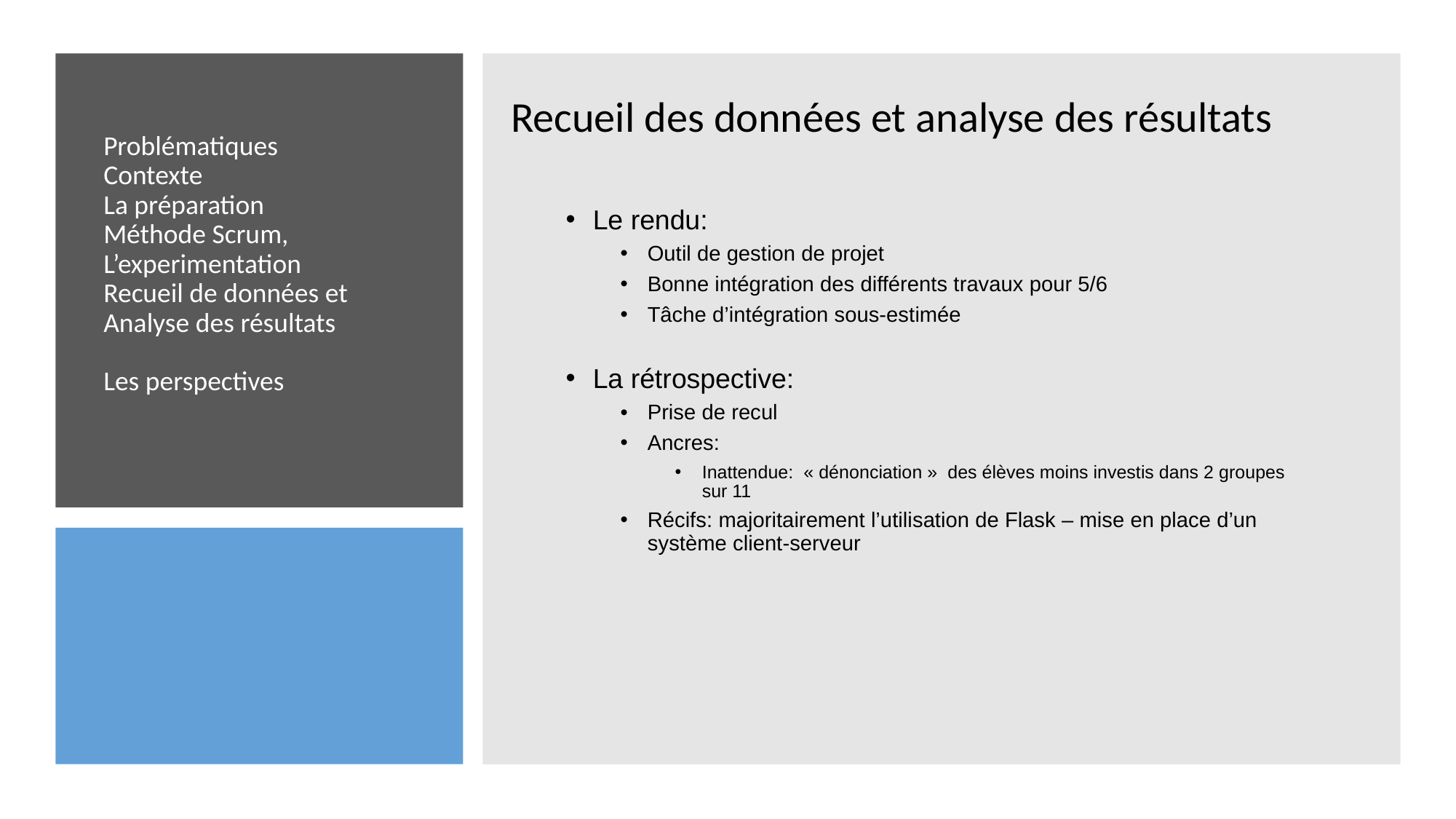

Problématiques
Contexte
La préparation
Méthode Scrum,
L’experimentation
Recueil de données et Analyse des résultats
Les perspectives
Recueil des données et analyse des résultats

Le rendu:
Outil de gestion de projet
Bonne intégration des différents travaux pour 5/6
Tâche d’intégration sous-estimée

La rétrospective:
Prise de recul
Ancres:
Inattendue:  « dénonciation »  des élèves moins investis dans 2 groupes sur 11
Récifs: majoritairement l’utilisation de Flask – mise en place d’un système client-serveur